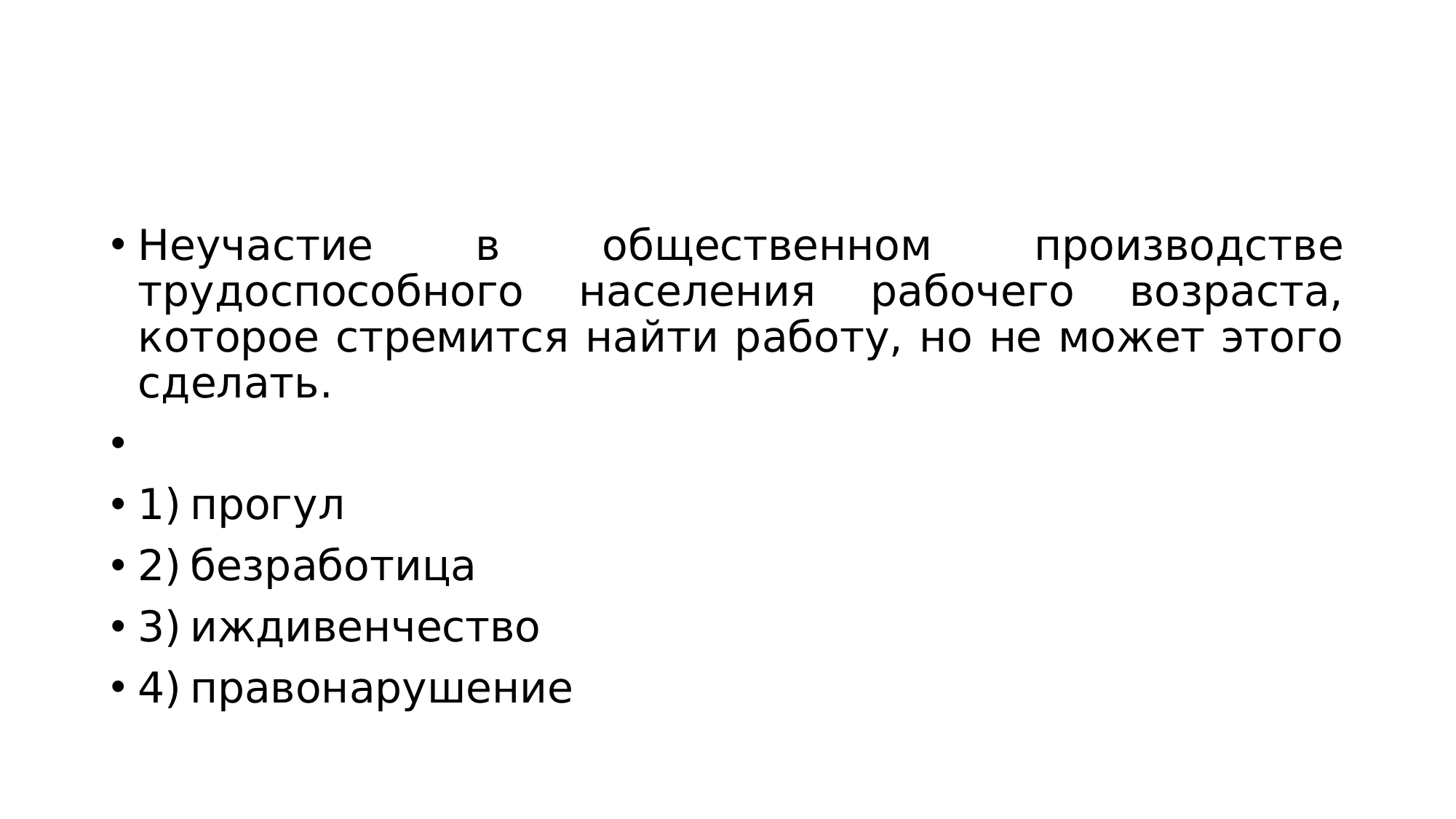

#
Неучастие в общественном производстве трудоспособного населения рабочего возраста, которое стремится найти работу, но не может этого сделать.

1) прогул
2) безработица
3) иждивенчество
4) правонарушение